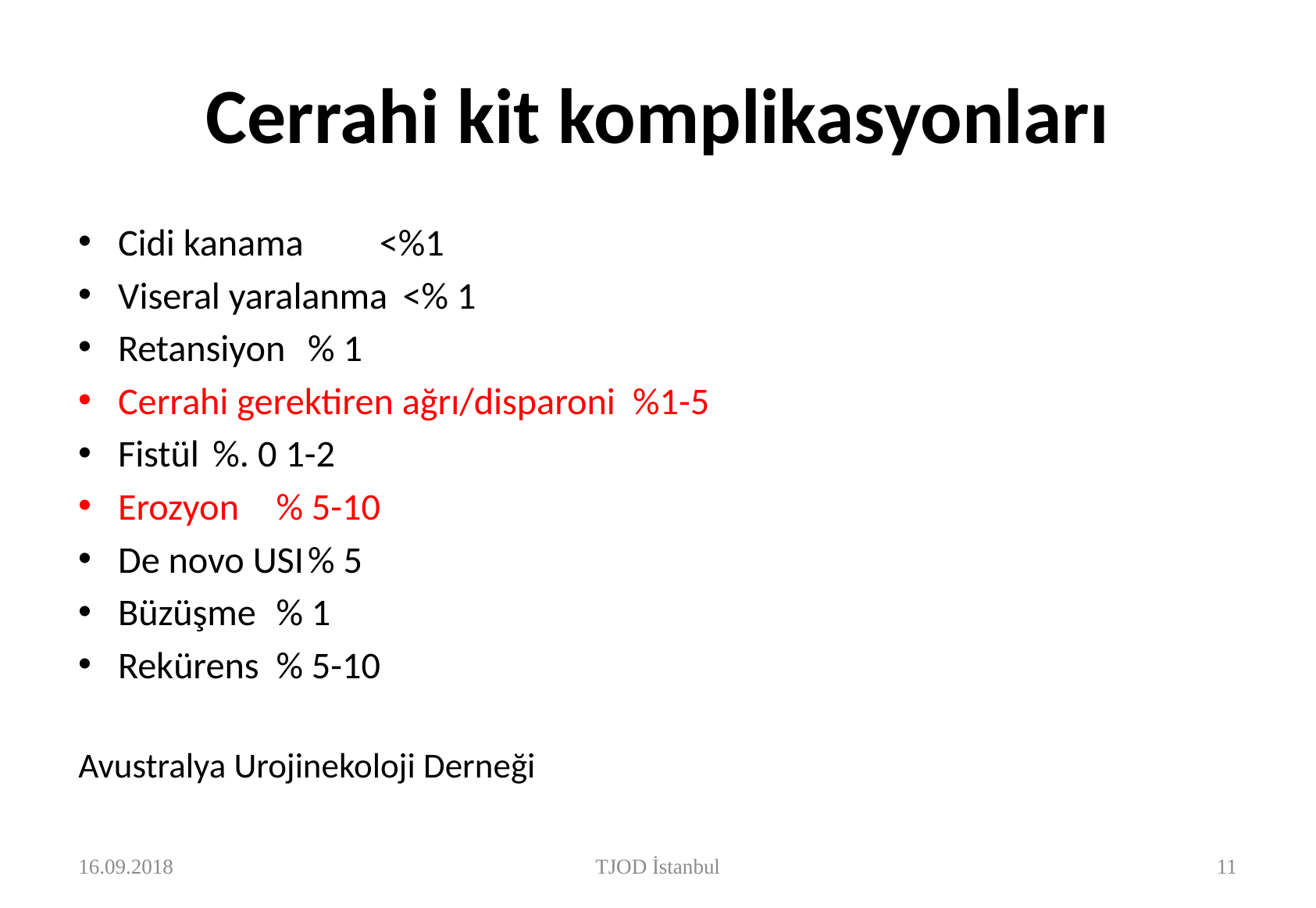

# Cerrahi kit komplikasyonları
Cidi kanama			      	 <%1
Viseral yaralanma				<% 1
Retansiyon					% 1
Cerrahi gerektiren ağrı/disparoni	 %1-5
Fistül					%. 0 1-2
Erozyon 					% 5-10
De novo USI				% 5
Büzüşme					% 1
Rekürens 					% 5-10

Avustralya Urojinekoloji Derneği

16.09.2018
TJOD İstanbul
11